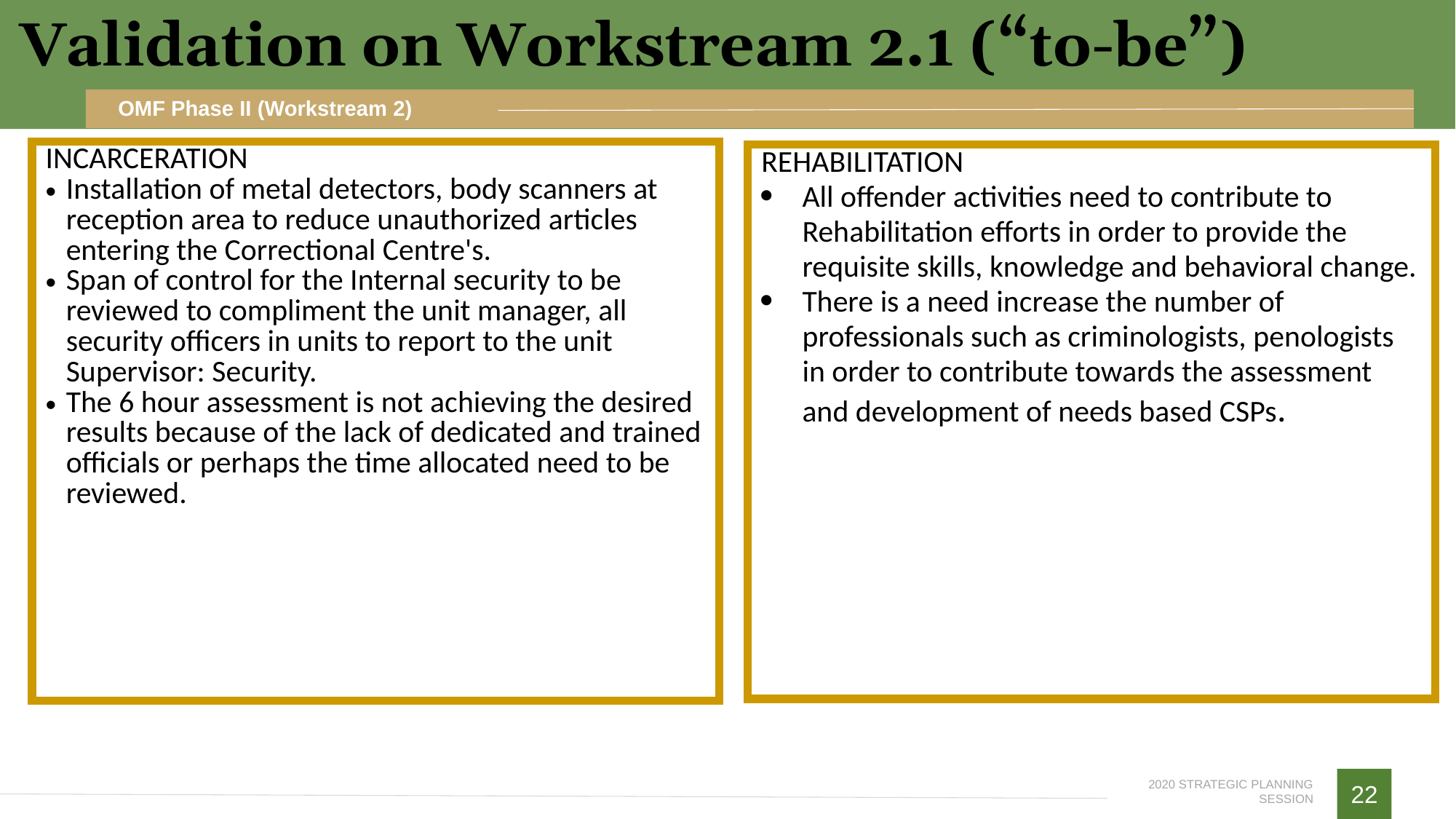

Validation on Workstream 2.1 (“to-be”)
OMF Phase II (Workstream 2)
| INCARCERATION Installation of metal detectors, body scanners at reception area to reduce unauthorized articles entering the Correctional Centre's. Span of control for the Internal security to be reviewed to compliment the unit manager, all security officers in units to report to the unit Supervisor: Security. The 6 hour assessment is not achieving the desired results because of the lack of dedicated and trained officials or perhaps the time allocated need to be reviewed. |
| --- |
| REHABILITATION All offender activities need to contribute to Rehabilitation efforts in order to provide the requisite skills, knowledge and behavioral change. There is a need increase the number of professionals such as criminologists, penologists in order to contribute towards the assessment and development of needs based CSPs. |
| --- |